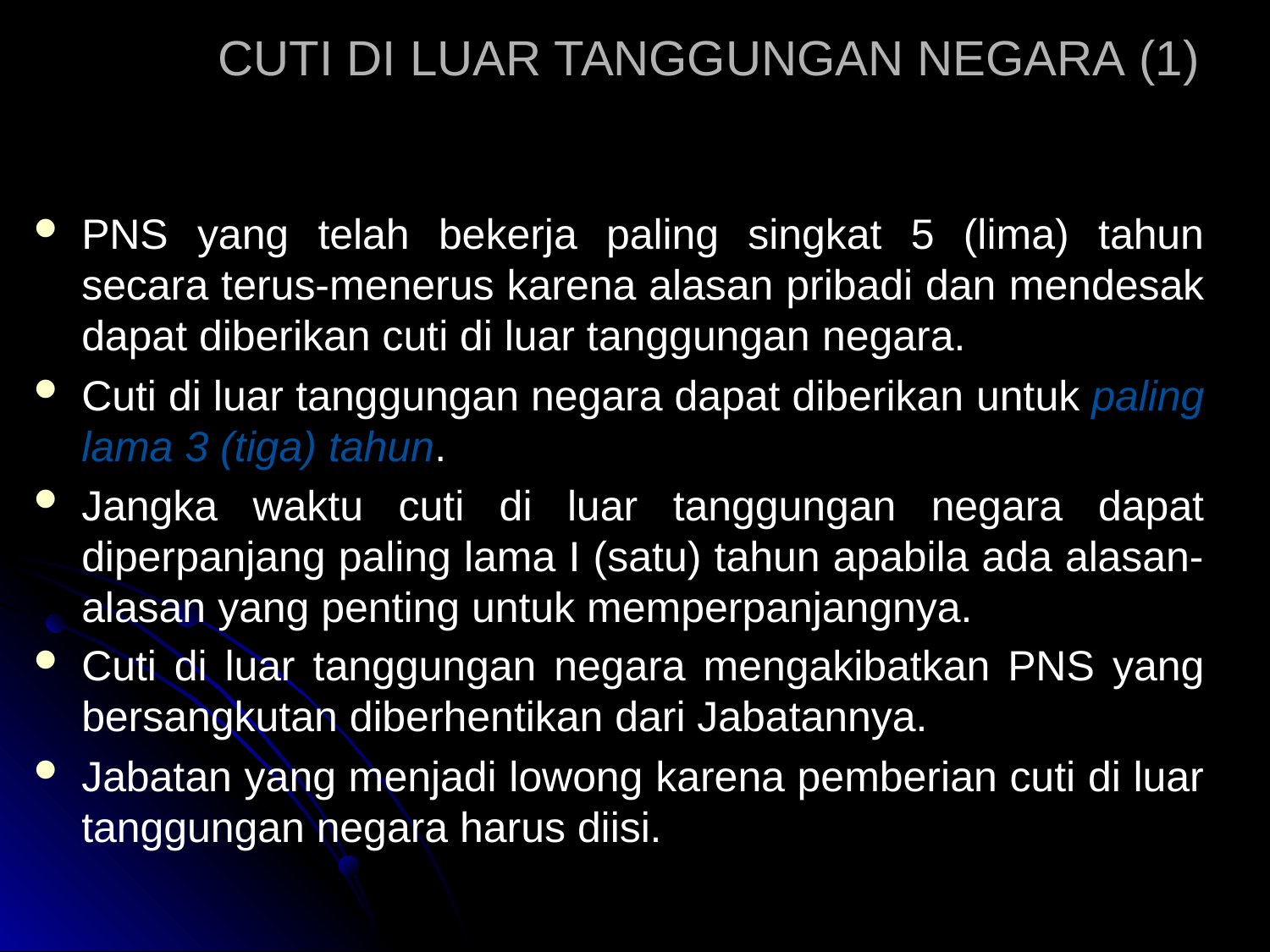

# CUTI DI LUAR TANGGUNGAN NEGARA (1)
PNS yang telah bekerja paling singkat 5 (lima) tahun secara terus-menerus karena alasan pribadi dan mendesak dapat diberikan cuti di luar tanggungan negara.
Cuti di luar tanggungan negara dapat diberikan untuk paling lama 3 (tiga) tahun.
Jangka waktu cuti di luar tanggungan negara dapat diperpanjang paling lama I (satu) tahun apabila ada alasan-alasan yang penting untuk memperpanjangnya.
Cuti di luar tanggungan negara mengakibatkan PNS yang bersangkutan diberhentikan dari Jabatannya.
Jabatan yang menjadi lowong karena pemberian cuti di luar tanggungan negara harus diisi.